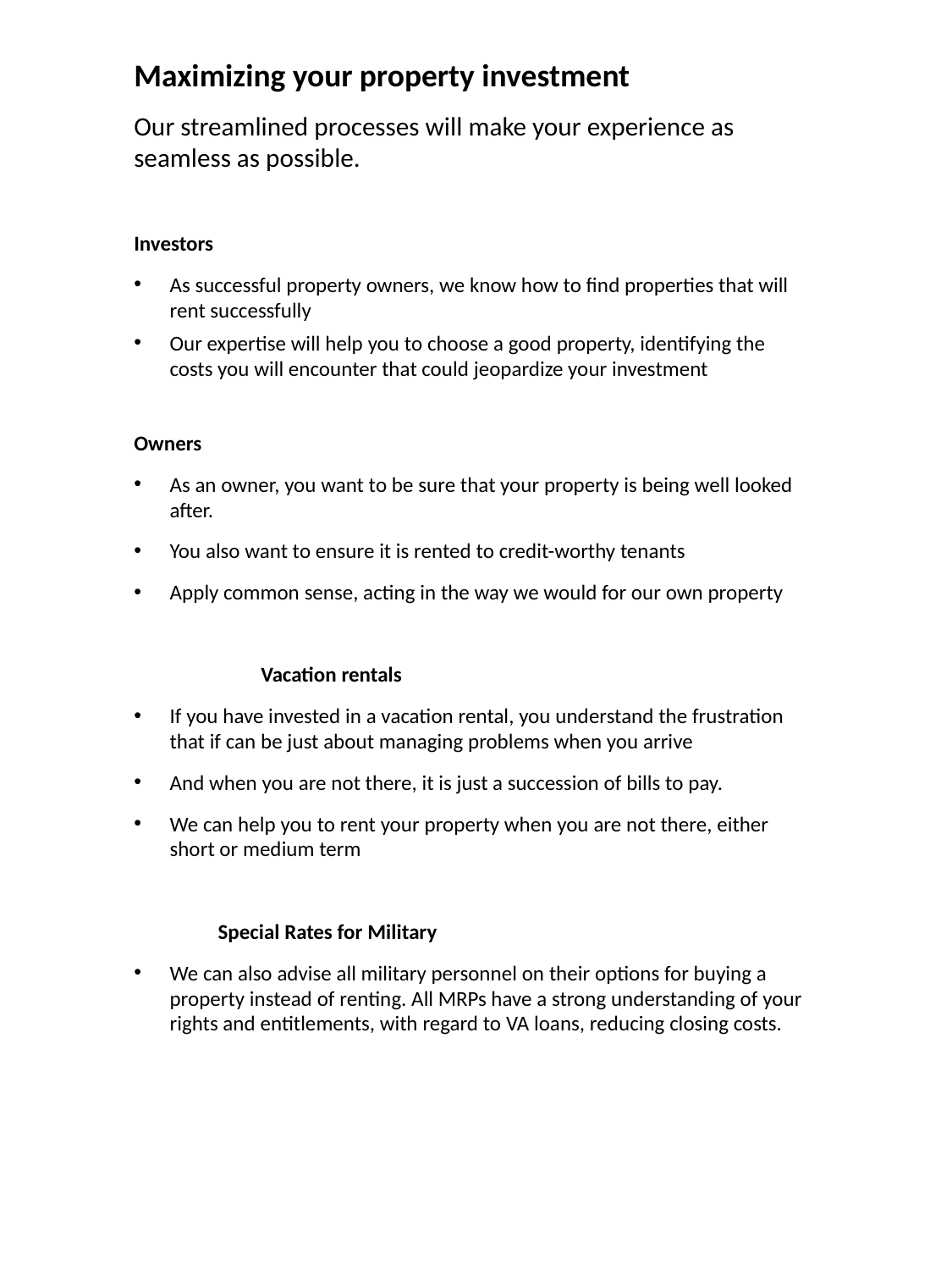

Maximizing your property investment
Our streamlined processes will make your experience as seamless as possible.

Investors
As successful property owners, we know how to find properties that will rent successfully
Our expertise will help you to choose a good property, identifying the costs you will encounter that could jeopardize your investment

Owners
As an owner, you want to be sure that your property is being well looked after.
You also want to ensure it is rented to credit-worthy tenants
Apply common sense, acting in the way we would for our own property

	Vacation rentals
If you have invested in a vacation rental, you understand the frustration that if can be just about managing problems when you arrive
And when you are not there, it is just a succession of bills to pay.
We can help you to rent your property when you are not there, either short or medium term

	Special Rates for Military
We can also advise all military personnel on their options for buying a property instead of renting. All MRPs have a strong understanding of your rights and entitlements, with regard to VA loans, reducing closing costs.